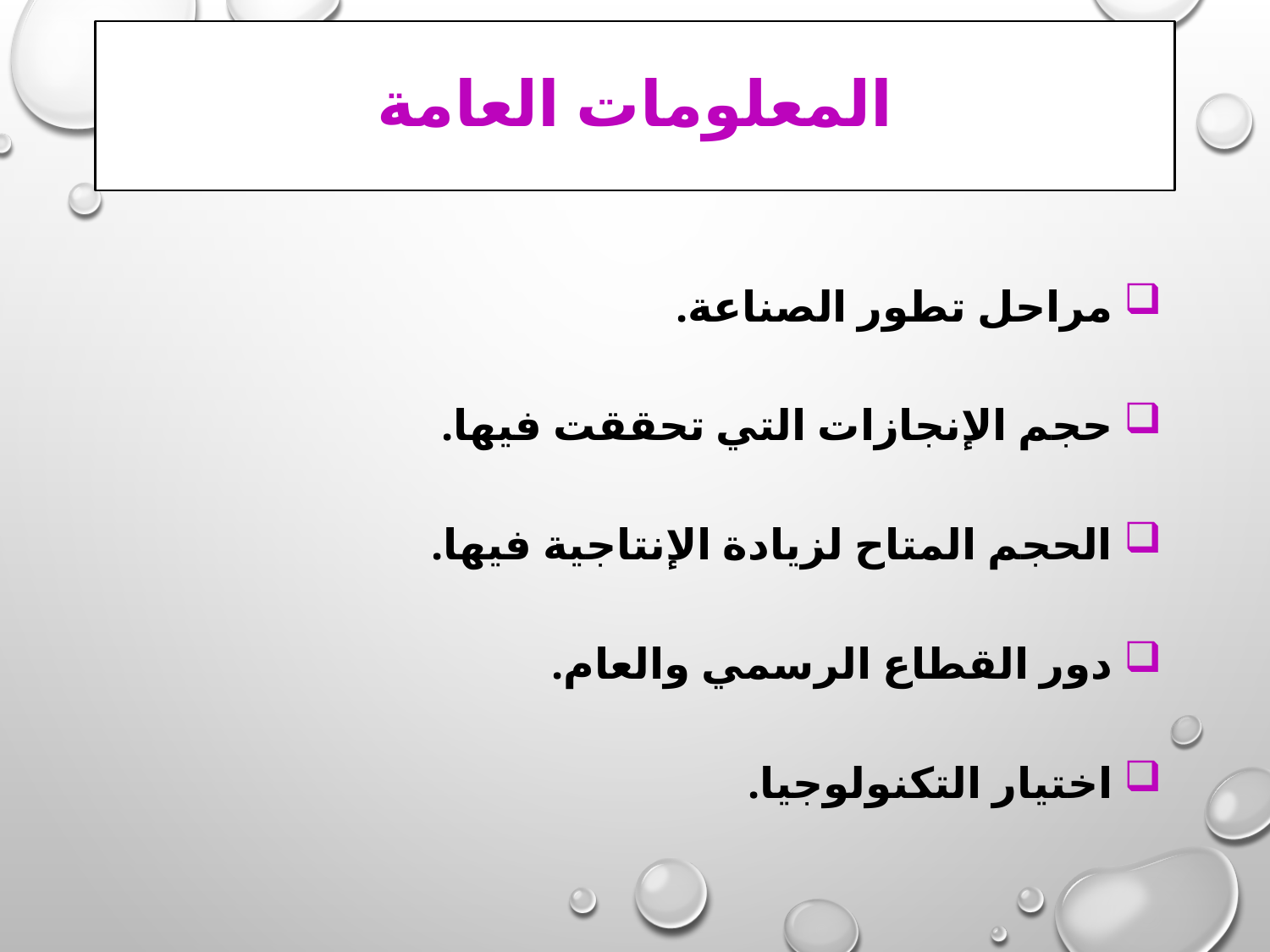

# المعلومات العامة
 مراحل تطور الصناعة.
 حجم الإنجازات التي تحققت فيها.
 الحجم المتاح لزيادة الإنتاجية فيها.
 دور القطاع الرسمي والعام.
 اختيار التكنولوجيا.